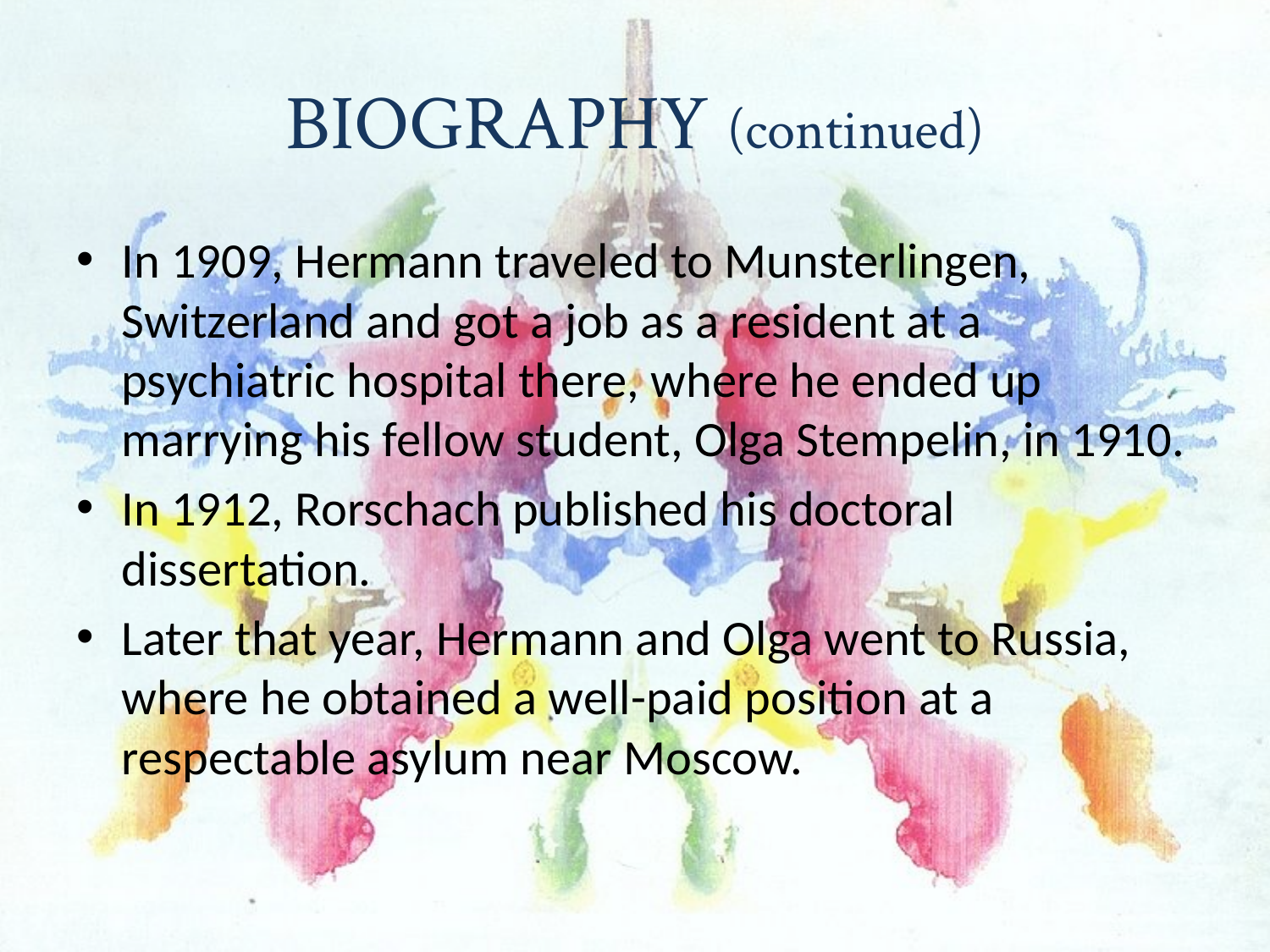

# BIOGRAPHY (continued)
In 1909, Hermann traveled to Munsterlingen, Switzerland and got a job as a resident at a psychiatric hospital there, where he ended up marrying his fellow student, Olga Stempelin, in 1910.
In 1912, Rorschach published his doctoral dissertation.
Later that year, Hermann and Olga went to Russia, where he obtained a well-paid position at a respectable asylum near Moscow.